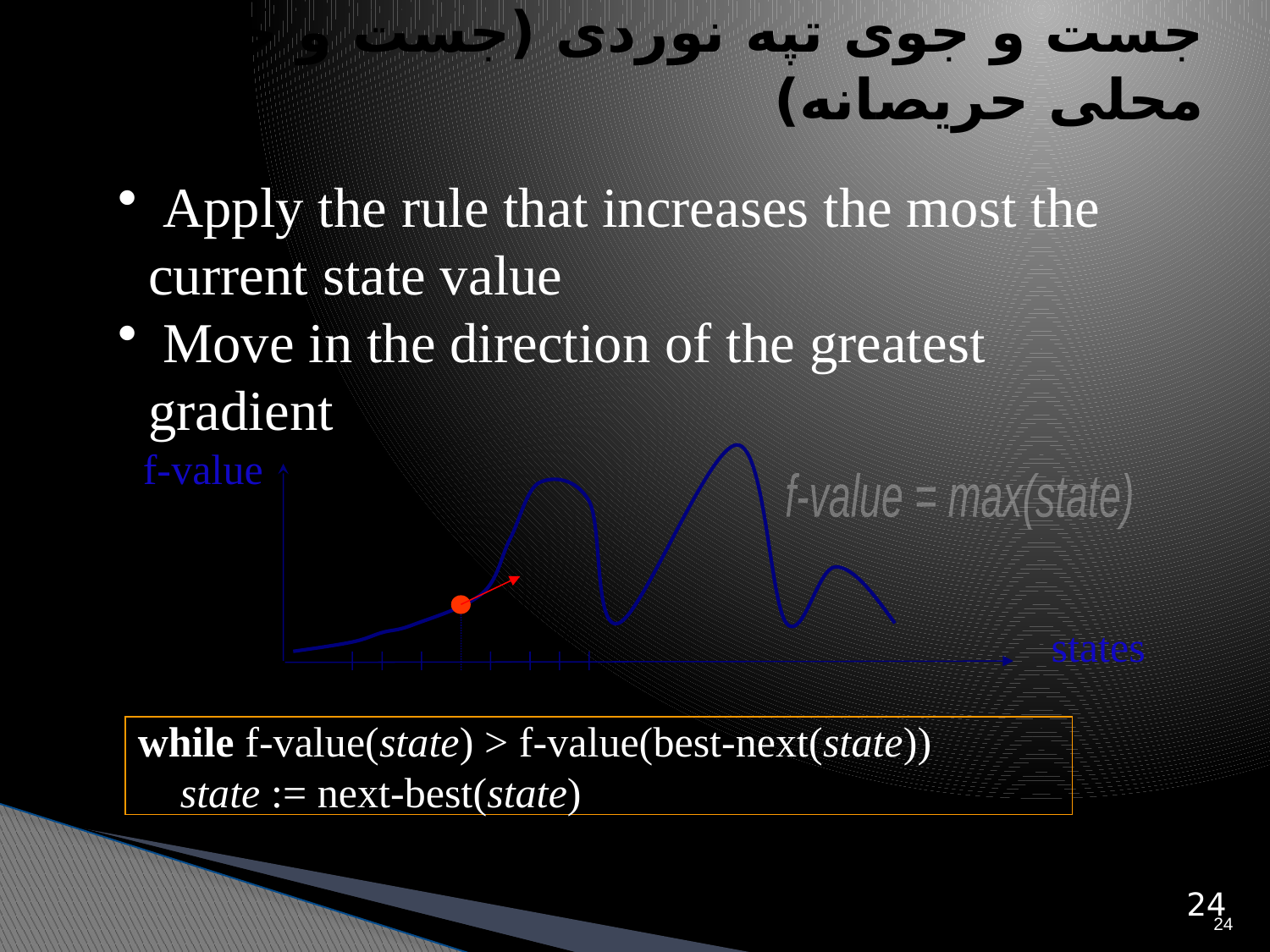

# جست و جوی تپه نوردی (جست و جوی محلی حریصانه)
 Apply the rule that increases the most the current state value
 Move in the direction of the greatest gradient
f-value

f-value = max(state)

states

while f-value(state) > f-value(best-next(state))
    state := next-best(state)
24